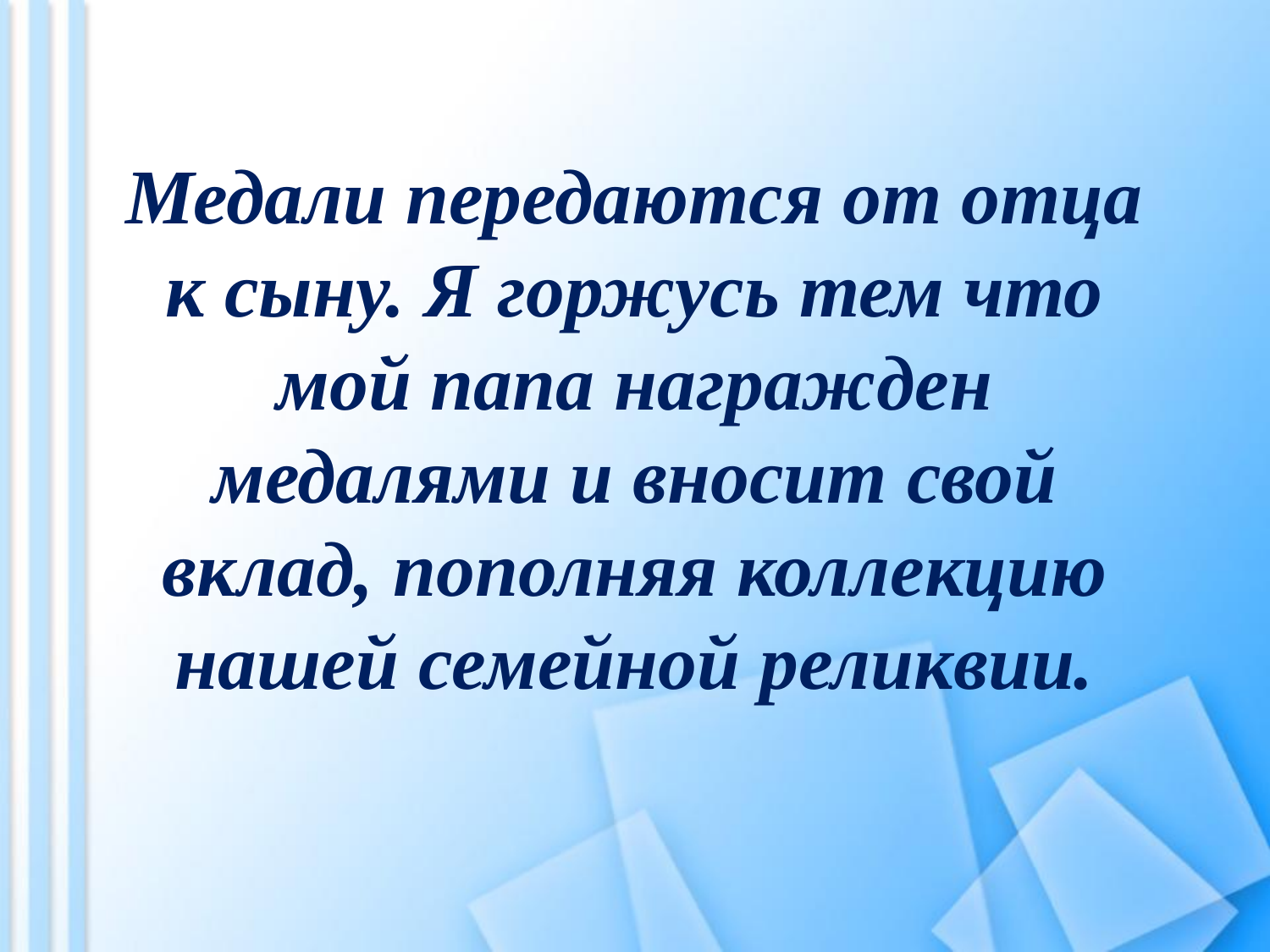

# Медали передаются от отца к сыну. Я горжусь тем что мой папа награжден медалями и вносит свой вклад, пополняя коллекцию нашей семейной реликвии.